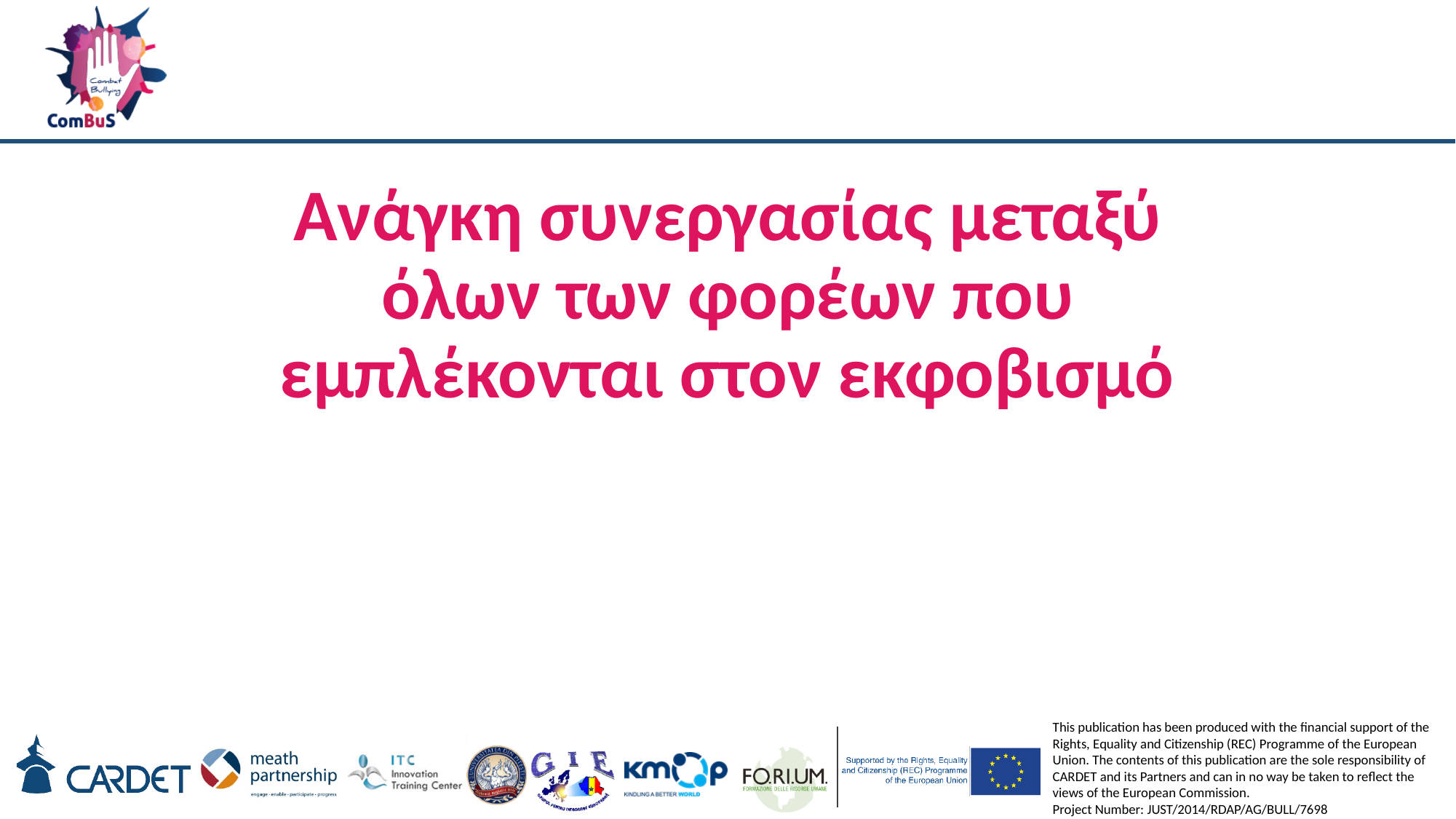

# Ανάγκη συνεργασίας μεταξύ όλων των φορέων που εμπλέκονται στον εκφοβισμό